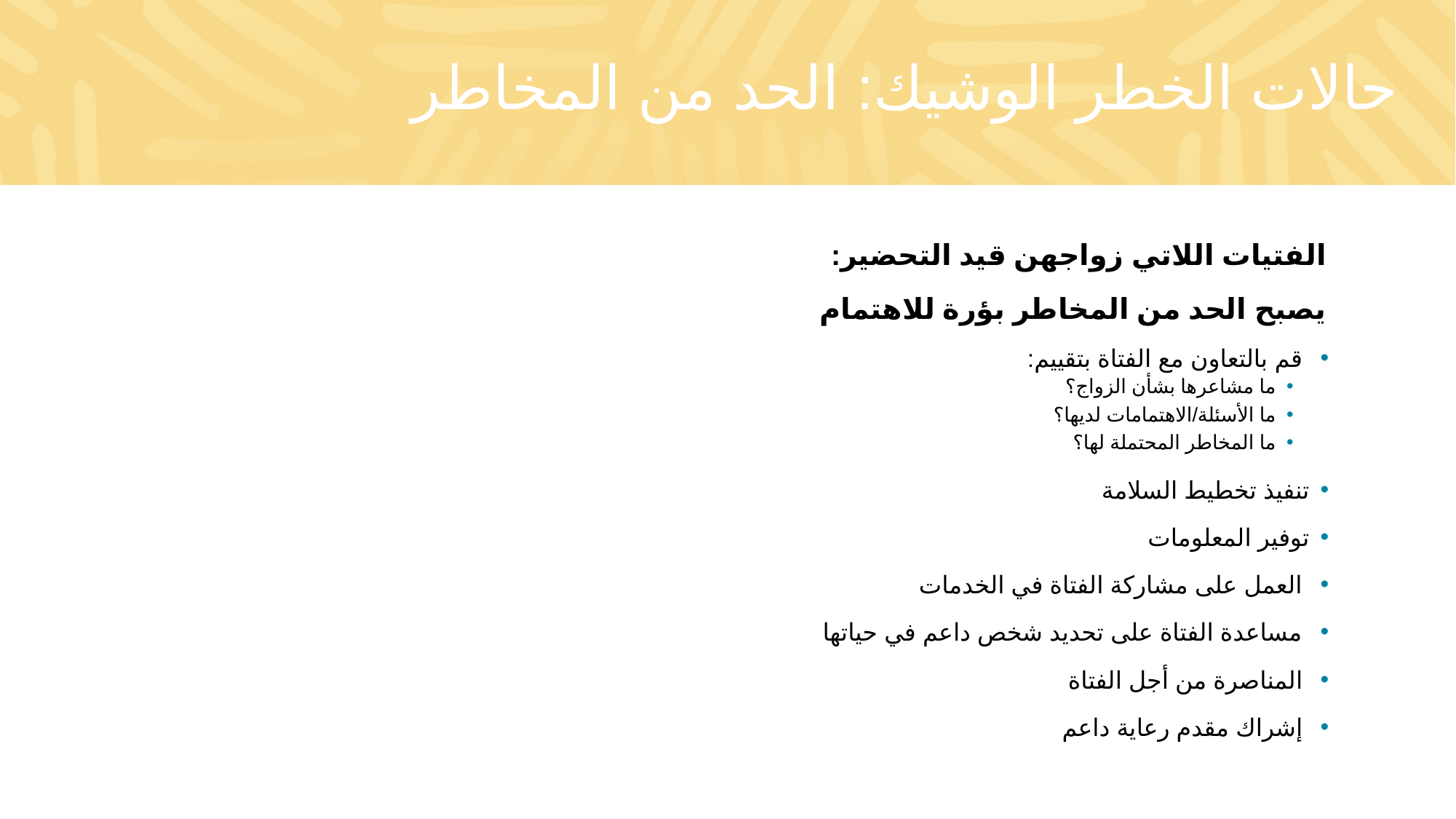

# حالات الخطر الوشيك: الحد من المخاطر
الفتيات اللاتي زواجهن قيد التحضير:
يصبح الحد من المخاطر بؤرة للاهتمام
  قم بالتعاون مع الفتاة بتقييم:
ما مشاعرها بشأن الزواج؟
ما الأسئلة/الاهتمامات لديها؟
ما المخاطر المحتملة لها؟
 تنفيذ تخطيط السلامة
 توفير المعلومات
  العمل على مشاركة الفتاة في الخدمات
  مساعدة الفتاة على تحديد شخص داعم في حياتها
  المناصرة من أجل الفتاة
  إشراك مقدم رعاية داعم